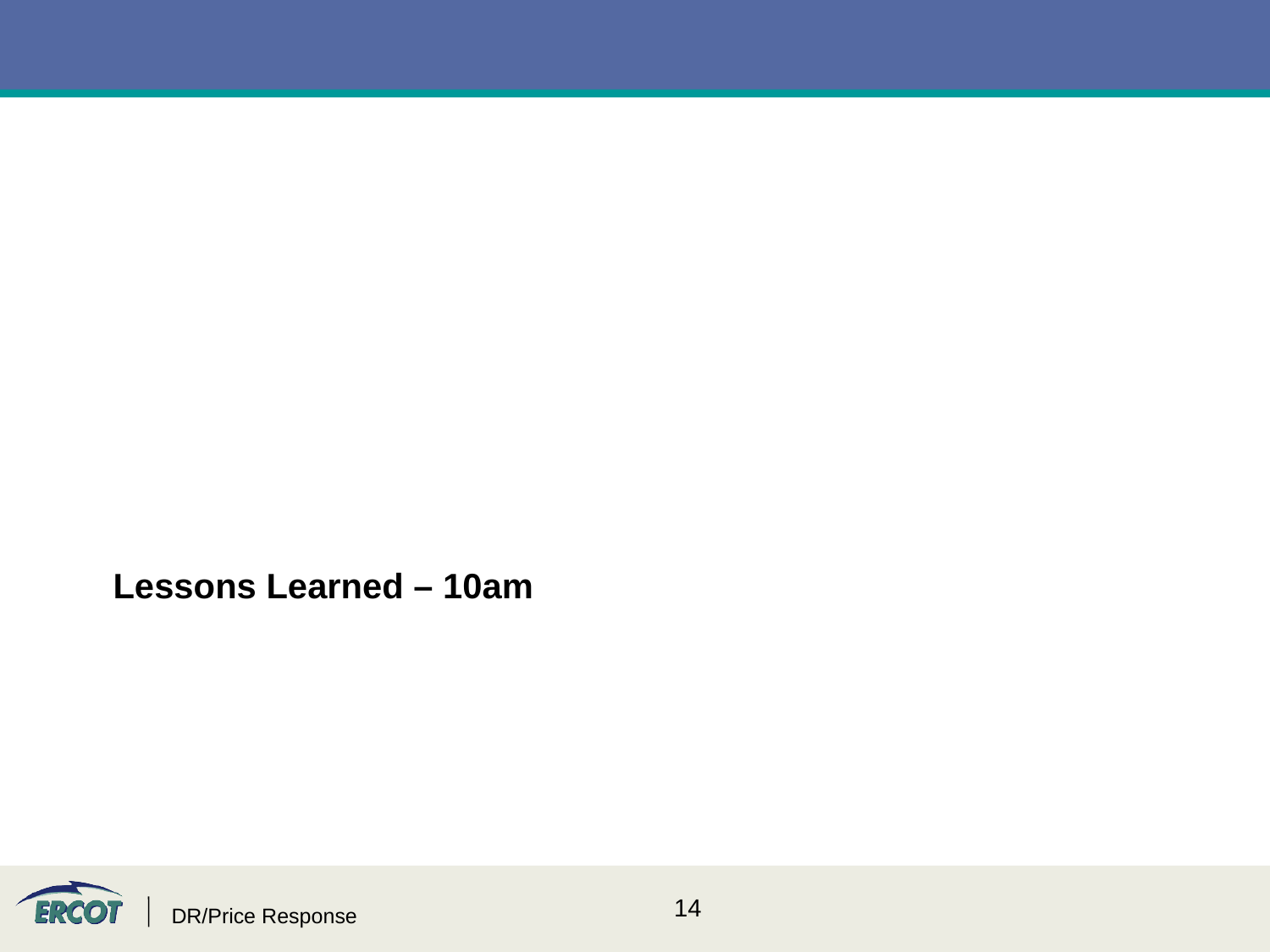

Lessons Learned – 10am
#
DR/Price Response